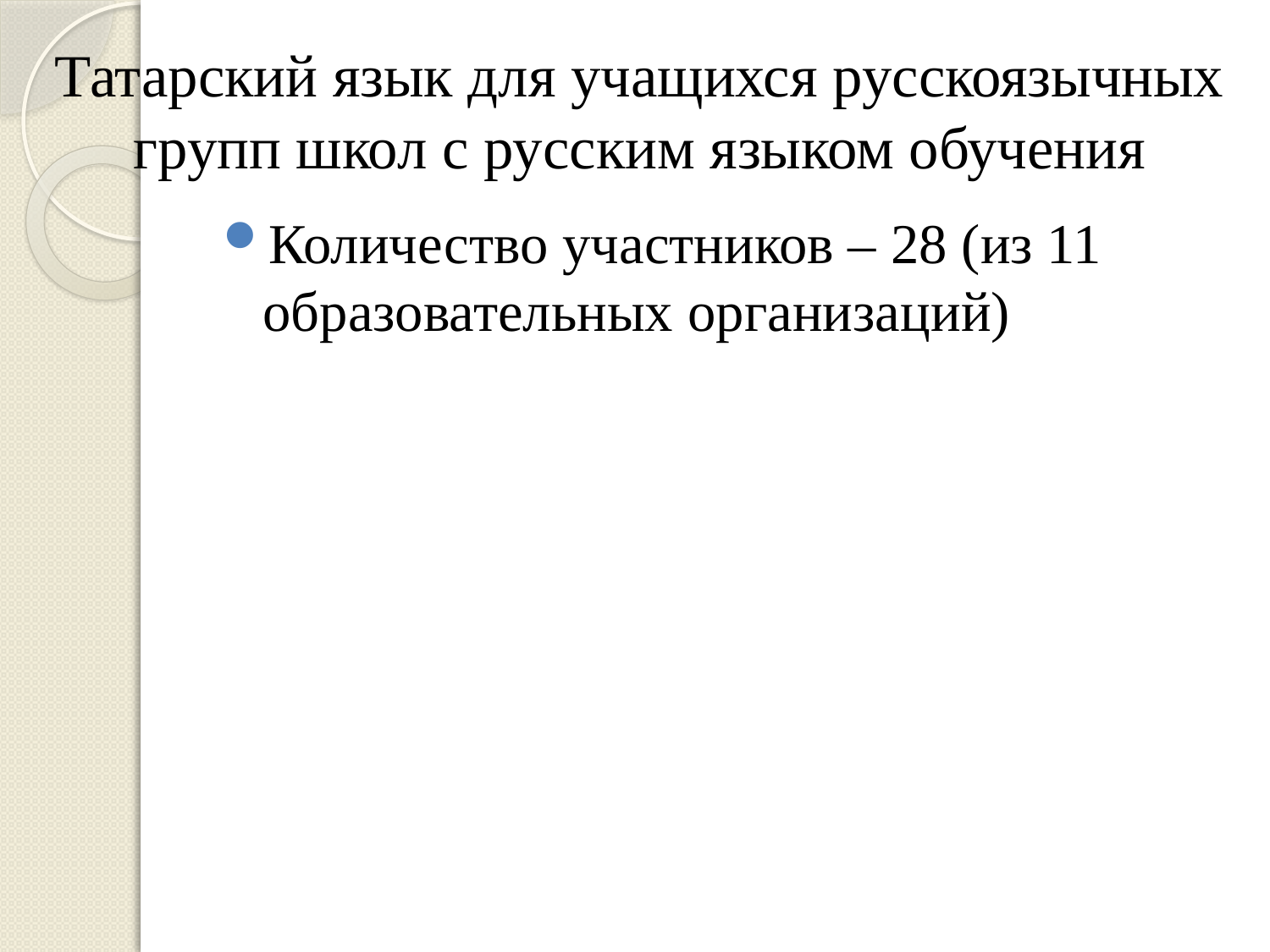

# Татарский язык для учащихся русскоязычных групп школ с русским языком обучения
Количество участников – 28 (из 11 образовательных организаций)